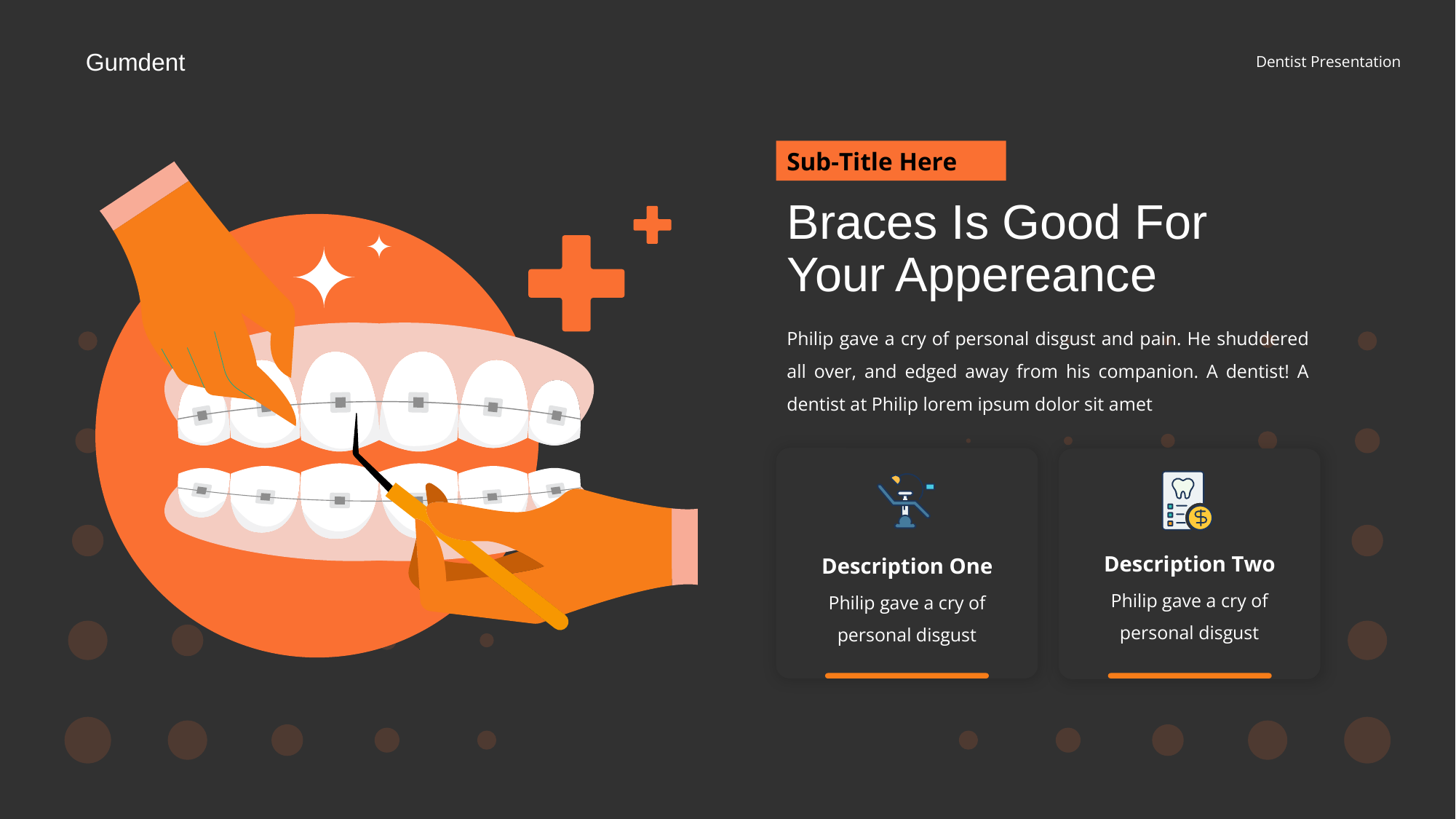

Sub-Title Here

# Braces Is Good For Your Appereance
Philip gave a cry of personal disgust and pain. He shuddered all over, and edged away from his companion. A dentist! A dentist at Philip lorem ipsum dolor sit amet

Description Two
Description One
Philip gave a cry of personal disgust
Philip gave a cry of personal disgust